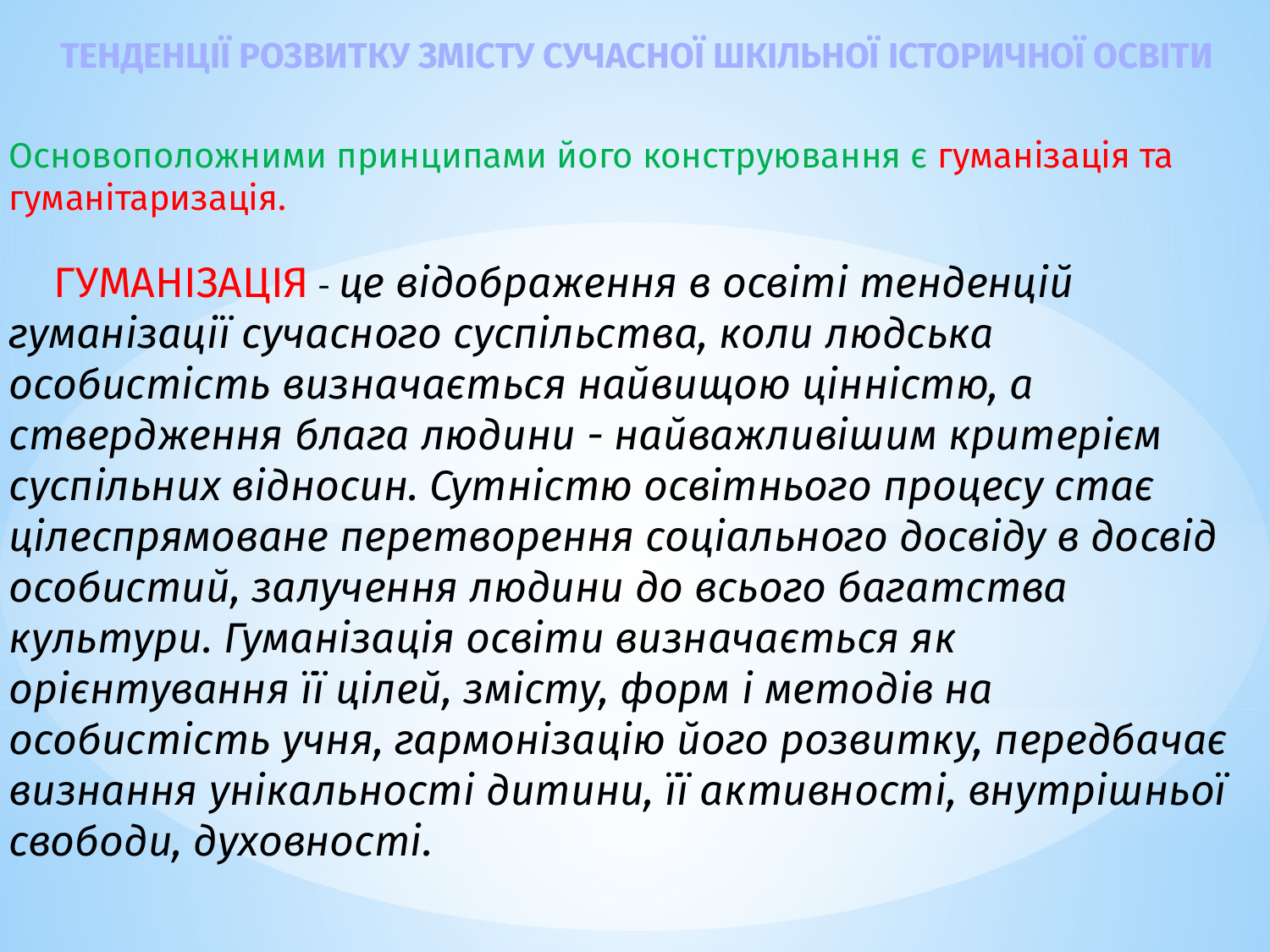

ТЕНДЕНЦІЇ РОЗВИТКУ ЗМІСТУ СУЧАСНОЇ ШКІЛЬНОЇ ІСТОРИЧНОЇ ОСВІТИ
Основоположними принципами його конструювання є гуманізація та гуманітаризація.

    ГУМАНІЗАЦІЯ - це відображення в освіті тенденцій гуманізації сучасного суспільства, коли людська особистість визначається найвищою цінністю, а ствердження блага людини - найважливішим критерієм суспільних відносин. Сутністю освітнього процесу стає цілеспрямоване перетворення соціального досвіду в досвід особистий, залучення людини до всього багатства культури. Гуманізація освіти визначається як орієнтування її цілей, змісту, форм і методів на особистість учня, гармонізацію його розвитку, передбачає визнання унікальності дитини, її активності, внутрішньої свободи, духовності.